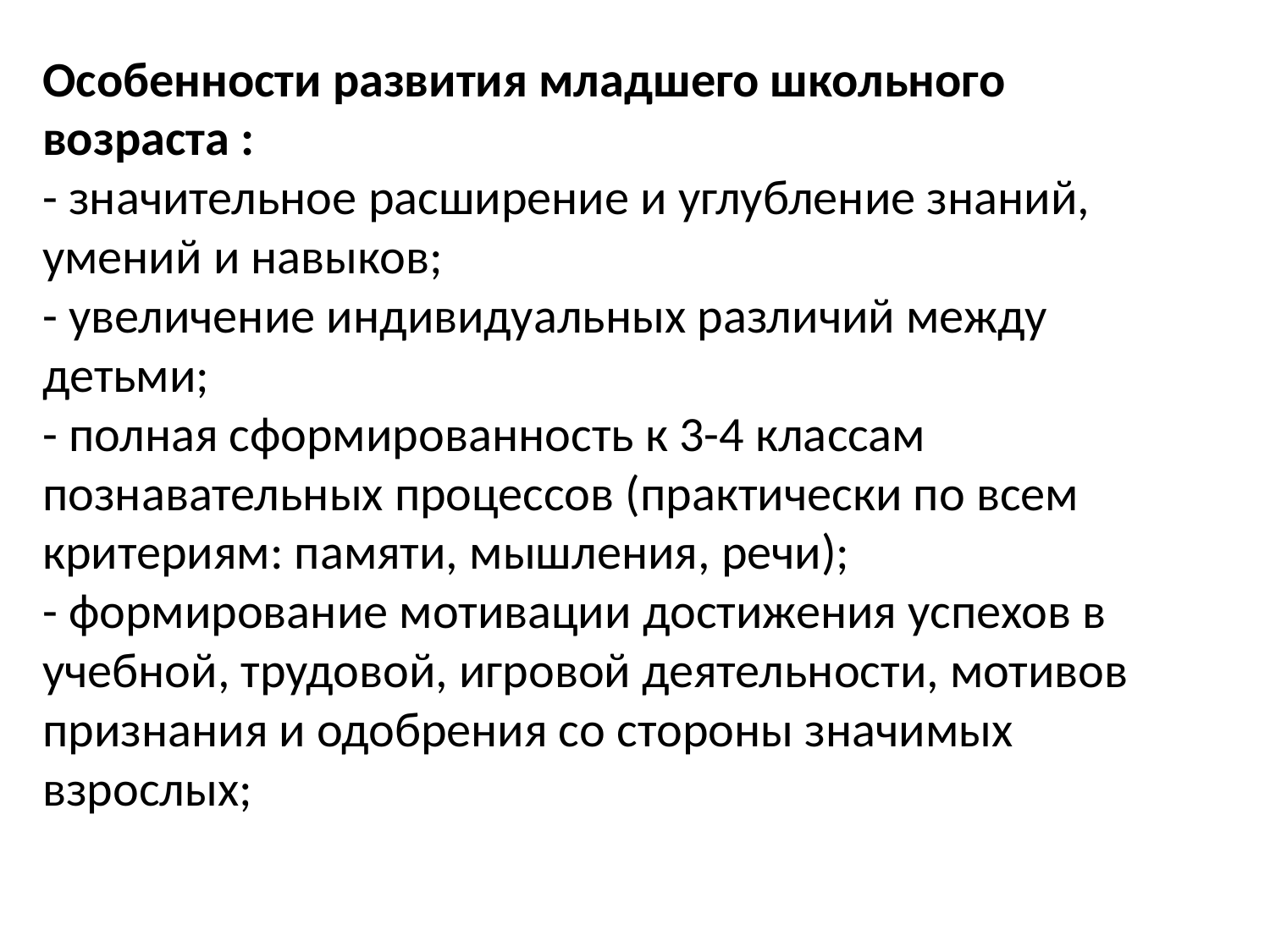

# Особенности развития младшего школьного возраста : - значительное расширение и углубление знаний, умений и навыков; - увеличение индивидуальных различий между детьми; - полная сформированность к 3-4 классам познавательных процессов (практически по всем критериям: памяти, мышления, речи); - формирование мотивации достижения успехов в учебной, трудовой, игровой деятельности, мотивов признания и одобрения со стороны значимых взрослых;